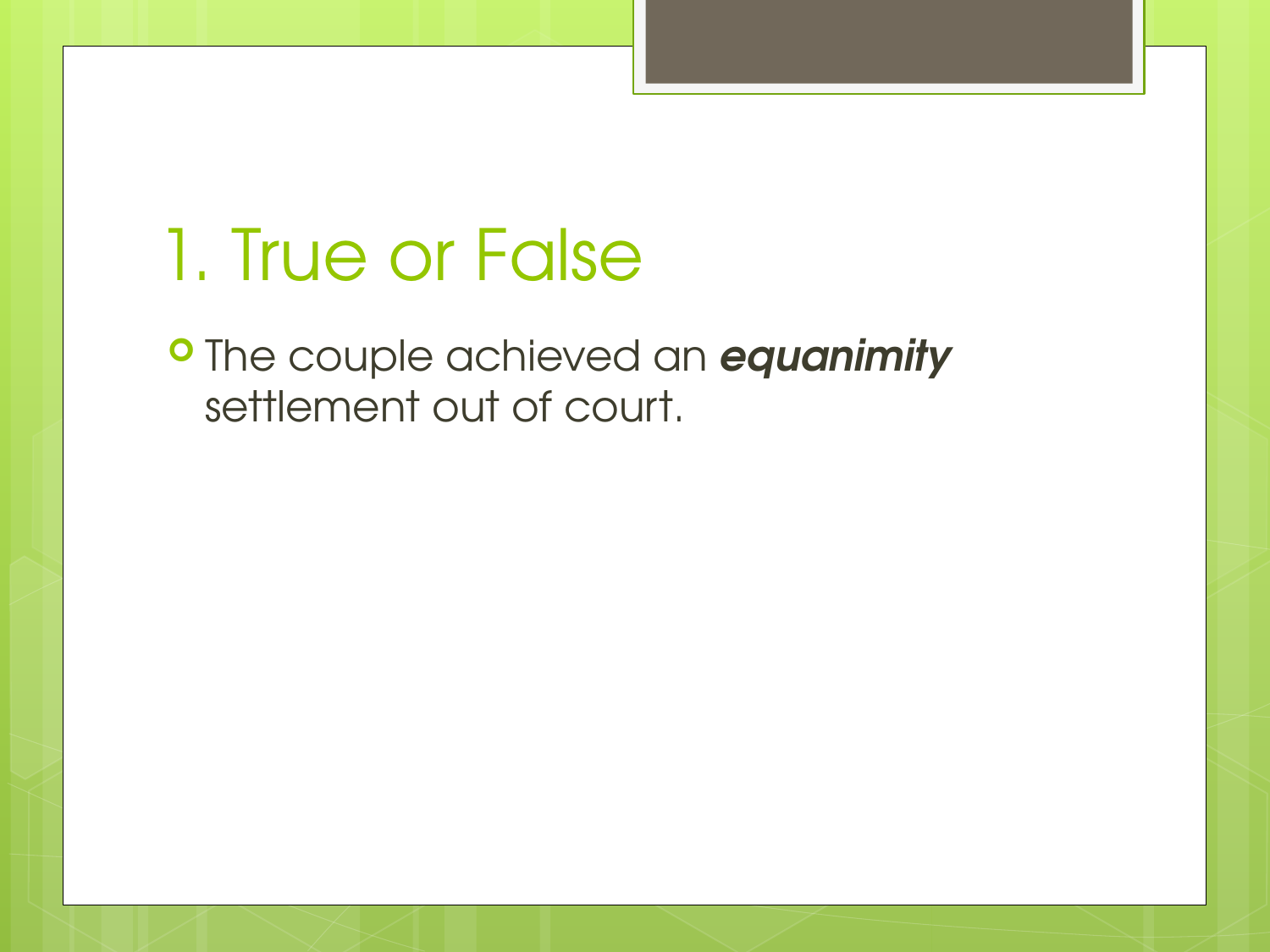

# 1. True or False
The couple achieved an equanimity  settlement out of court.